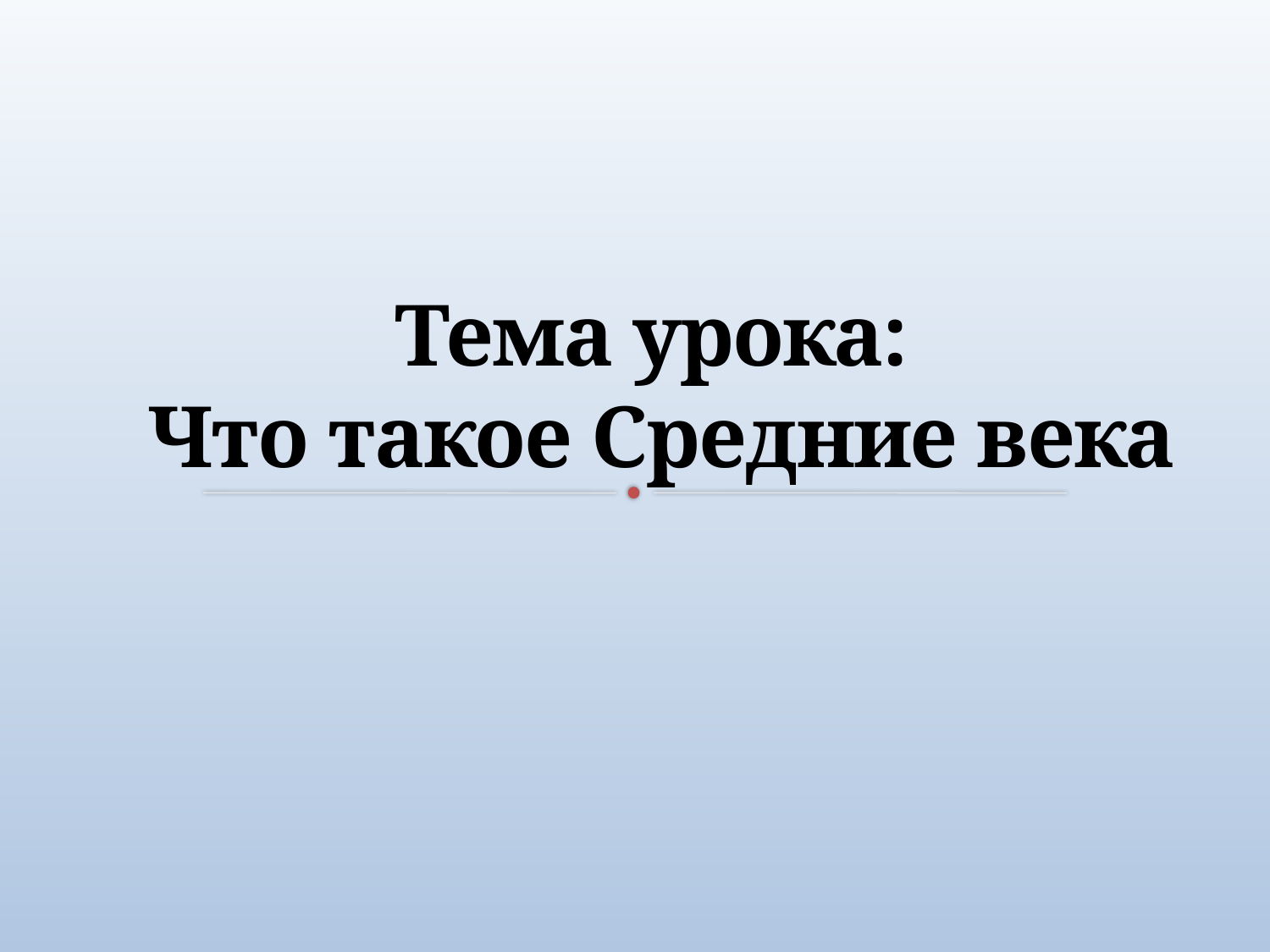

# Тема урока: Что такое Средние века